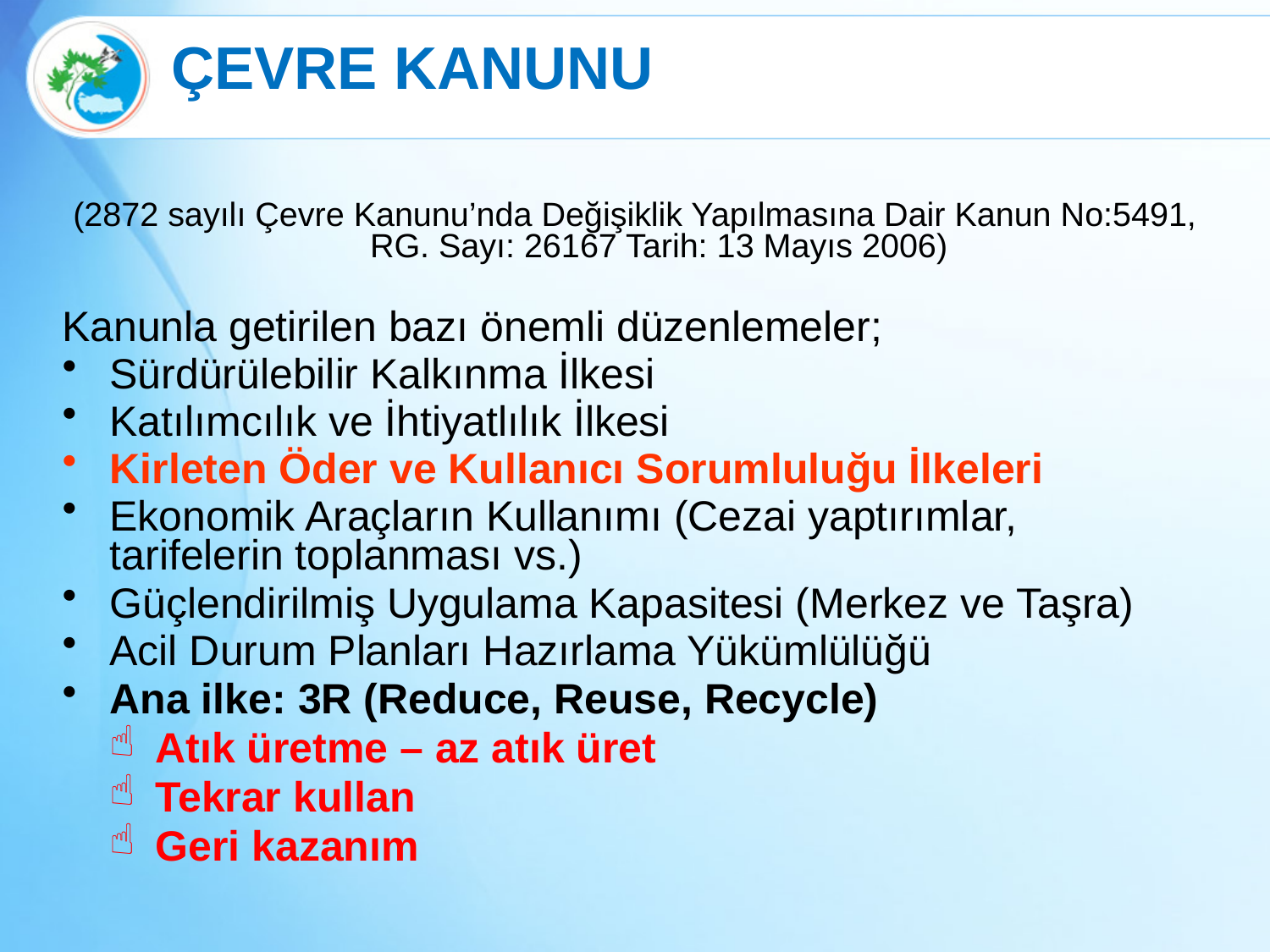

ÇEVRE KANUNU

(2872 sayılı Çevre Kanunu’nda Değişiklik Yapılmasına Dair Kanun No:5491, RG. Sayı: 26167 Tarih: 13 Mayıs 2006)

Kanunla getirilen bazı önemli düzenlemeler;
Sürdürülebilir Kalkınma İlkesi
Katılımcılık ve İhtiyatlılık İlkesi
Kirleten Öder ve Kullanıcı Sorumluluğu İlkeleri
Ekonomik Araçların Kullanımı (Cezai yaptırımlar,    tarifelerin toplanması vs.)
Güçlendirilmiş Uygulama Kapasitesi (Merkez ve Taşra)
Acil Durum Planları Hazırlama Yükümlülüğü
Ana ilke: 3R (Reduce, Reuse, Recycle)
Atık üretme – az atık üret
Tekrar kullan
Geri kazanım